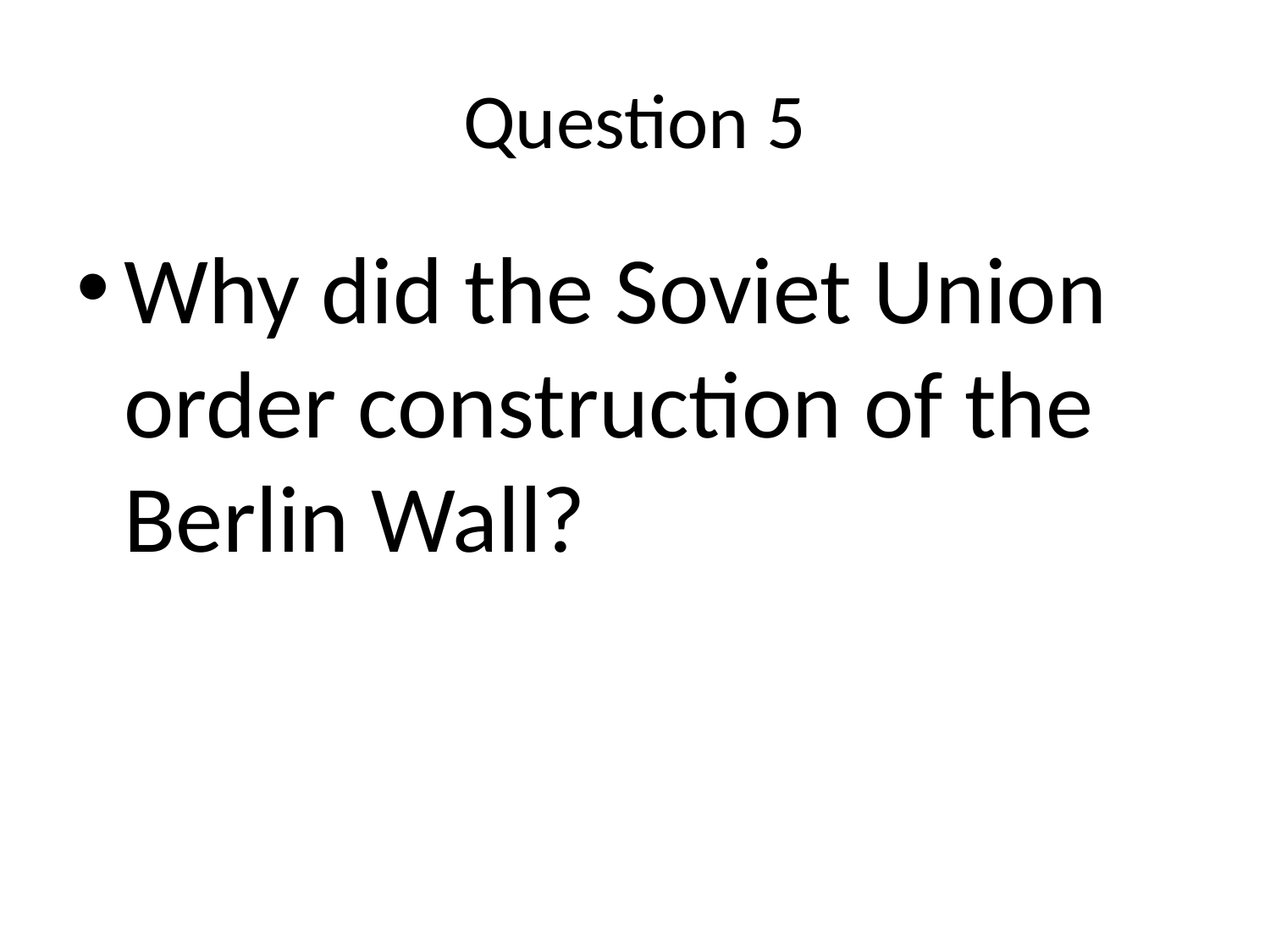

# Question 5
Why did the Soviet Union order construction of the Berlin Wall?